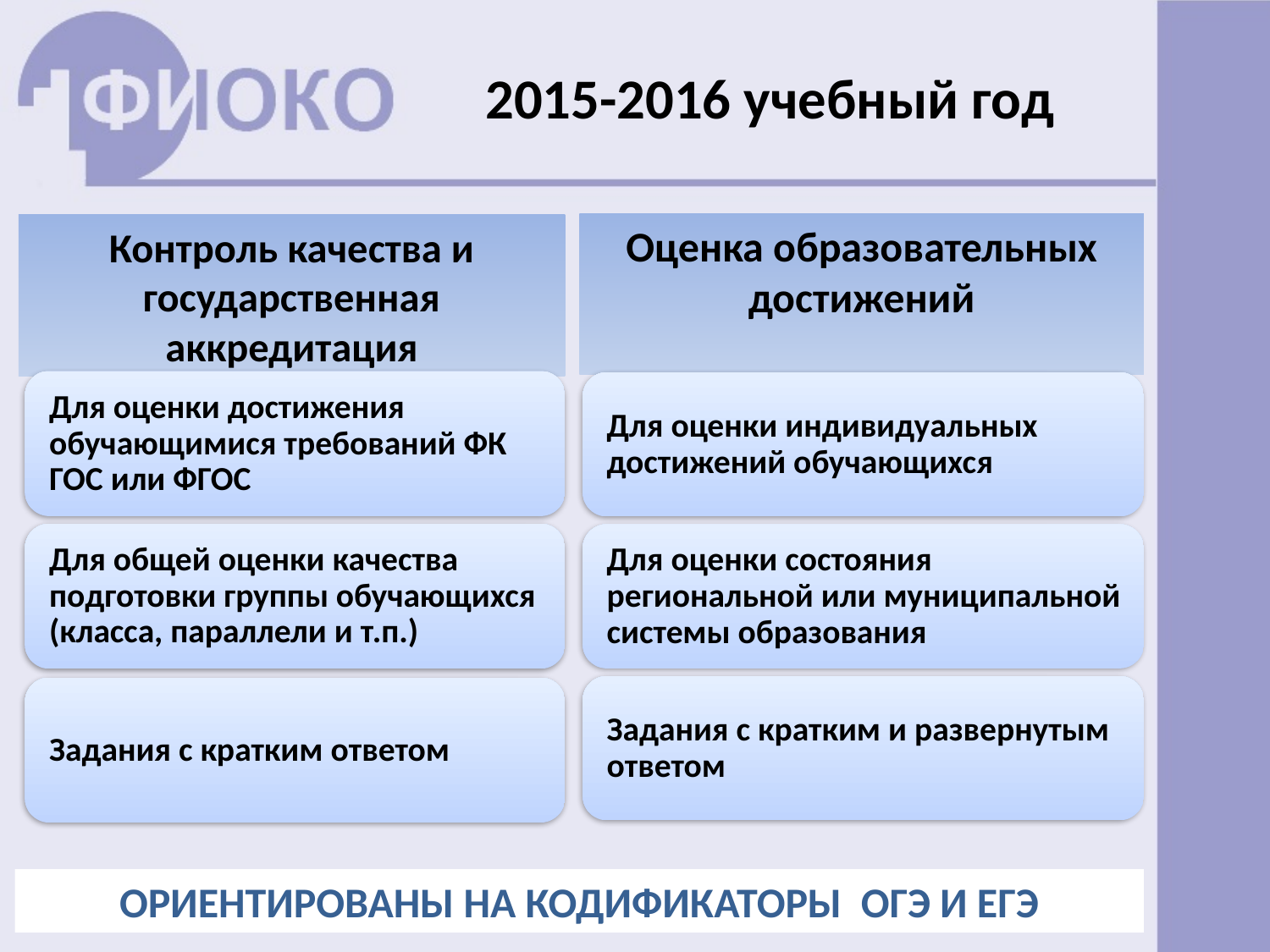

2015-2016 учебный год
Оценка образовательных достижений

Контроль качества и государственная аккредитация
Для оценки достижения обучающимися требований ФК ГОС или ФГОС
Для общей оценки качества подготовки группы обучающихся (класса, параллели и т.п.)
Задания с кратким ответом
Для оценки индивидуальных достижений обучающихся
Для оценки состояния региональной или муниципальной системы образования
Задания с кратким и развернутым ответом
ОРИЕНТИРОВАНЫ НА КОДИФИКАТОРЫ  ОГЭ И ЕГЭ